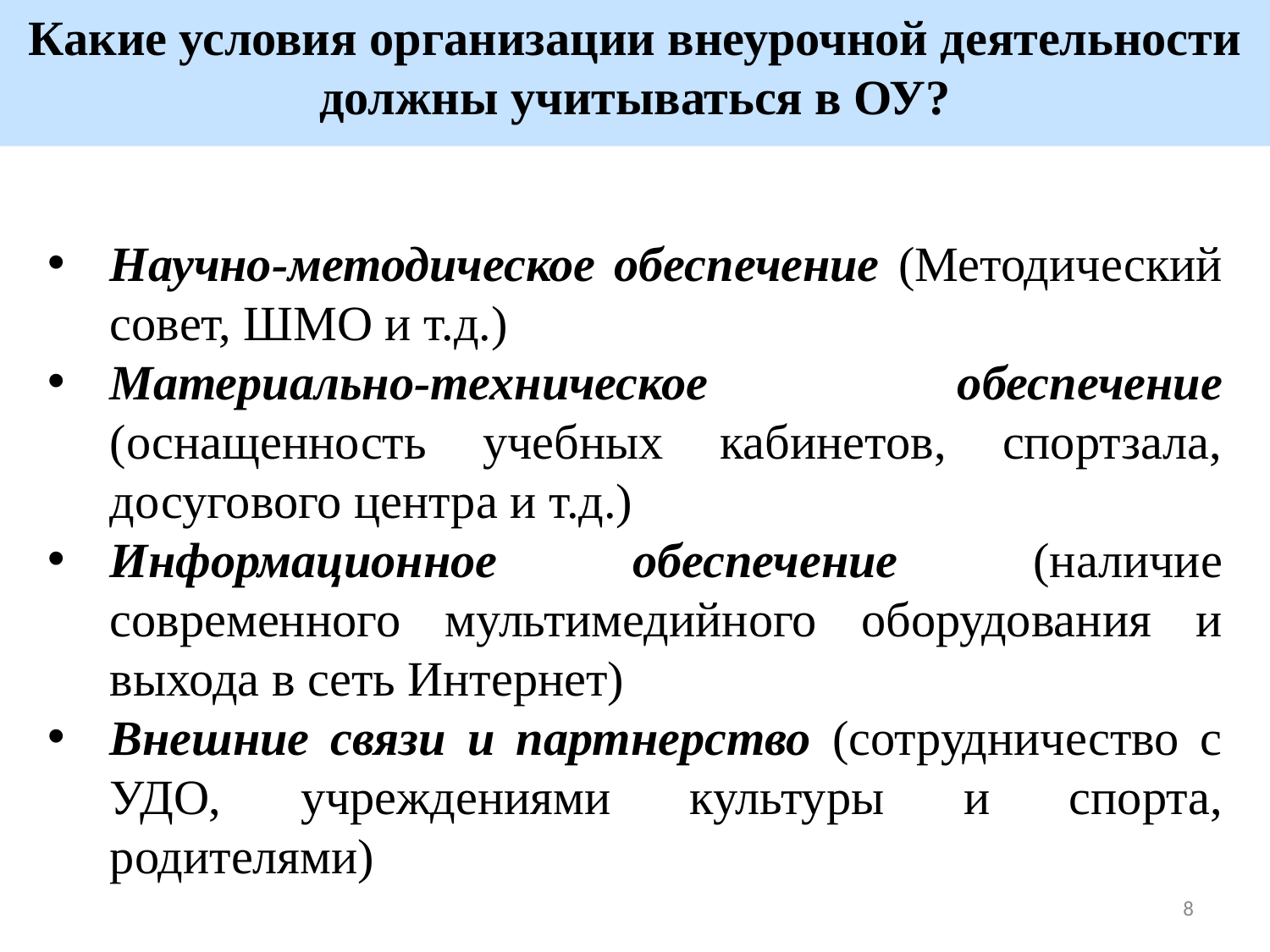

Какие условия организации внеурочной деятельности должны учитываться в ОУ?
Научно-методическое обеспечение (Методический совет, ШМО и т.д.)
Материально-техническое обеспечение (оснащенность учебных кабинетов, спортзала, досугового центра и т.д.)
Информационное обеспечение (наличие современного мультимедийного оборудования и выхода в сеть Интернет)
Внешние связи и партнерство (сотрудничество с УДО, учреждениями культуры и спорта, родителями)
8